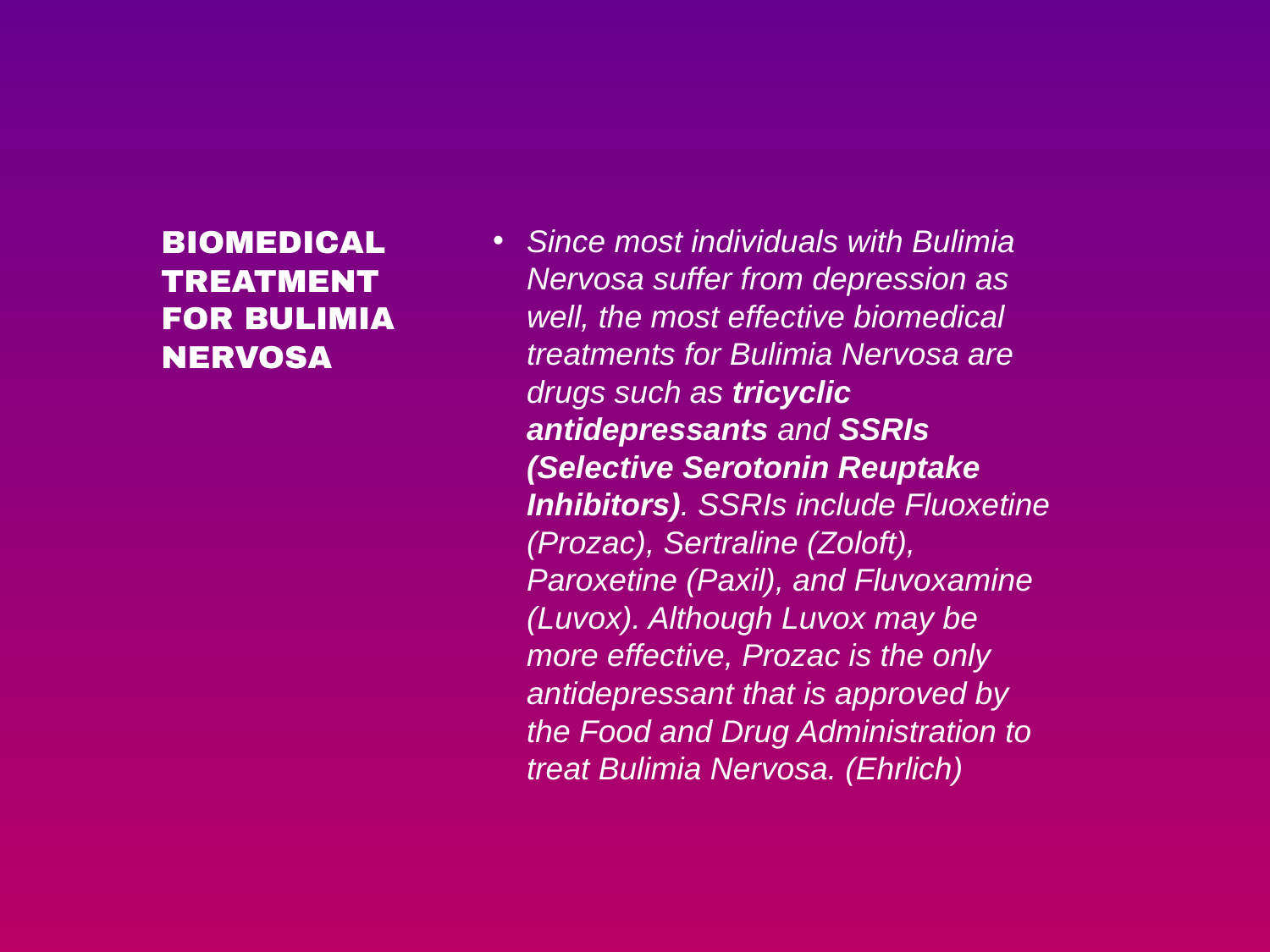

Since most individuals with Bulimia Nervosa suffer from depression as well, the most effective biomedical treatments for Bulimia Nervosa are drugs such as tricyclic antidepressants and SSRIs (Selective Serotonin Reuptake Inhibitors). SSRIs include Fluoxetine (Prozac), Sertraline (Zoloft), Paroxetine (Paxil), and Fluvoxamine (Luvox). Although Luvox may be more effective, Prozac is the only antidepressant that is approved by the Food and Drug Administration to treat Bulimia Nervosa. (Ehrlich)
# Biomedical treatment for bulimia nervosa